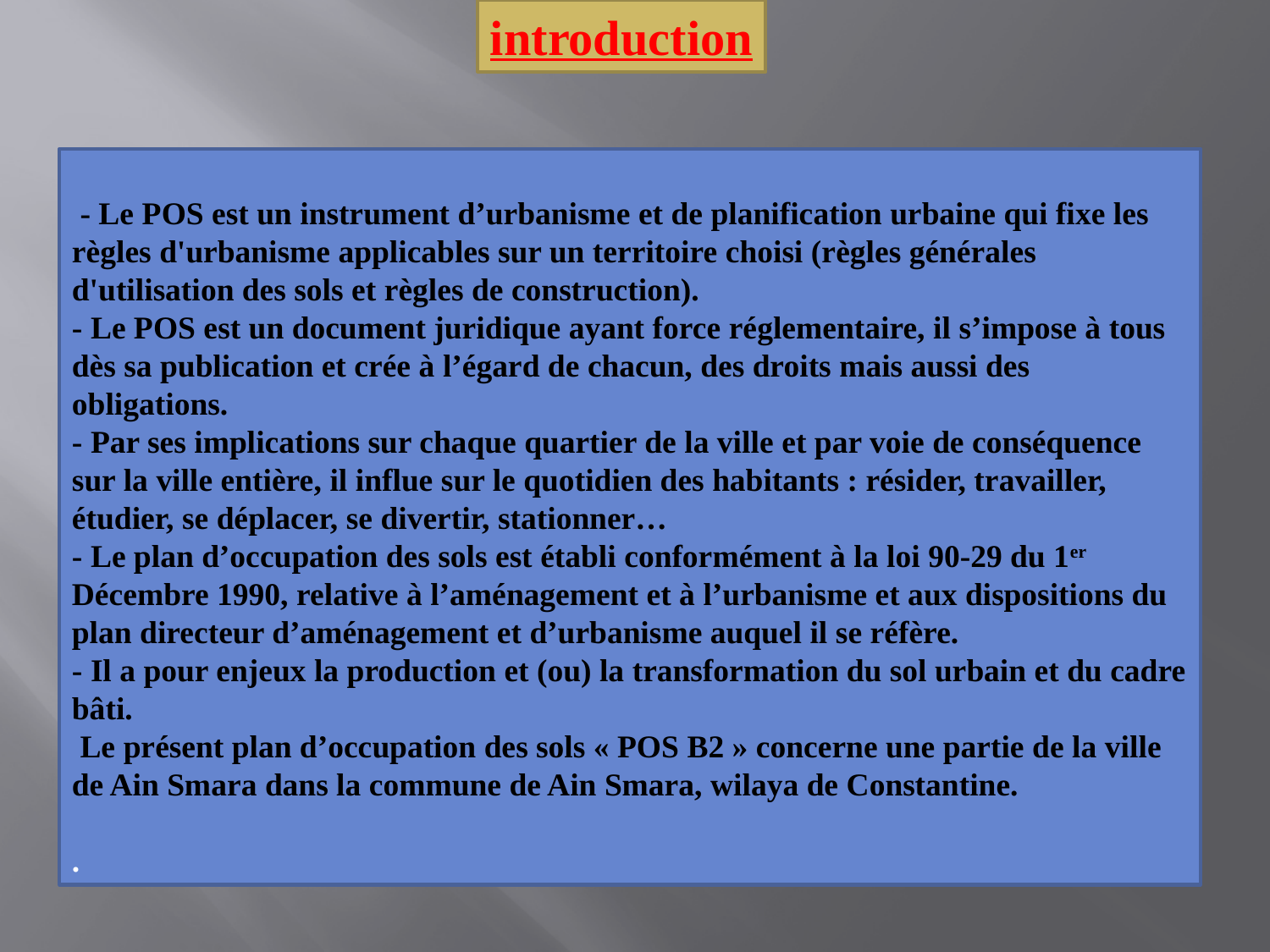

introduction

 - Le POS est un instrument d’urbanisme et de planification urbaine qui fixe les règles d'urbanisme applicables sur un territoire choisi (règles générales d'utilisation des sols et règles de construction).
- Le POS est un document juridique ayant force réglementaire, il s’impose à tous dès sa publication et crée à l’égard de chacun, des droits mais aussi des obligations.
- Par ses implications sur chaque quartier de la ville et par voie de conséquence sur la ville entière, il influe sur le quotidien des habitants : résider, travailler, étudier, se déplacer, se divertir, stationner…
- Le plan d’occupation des sols est établi conformément à la loi 90-29 du 1er Décembre 1990, relative à l’aménagement et à l’urbanisme et aux dispositions du plan directeur d’aménagement et d’urbanisme auquel il se réfère.
- Il a pour enjeux la production et (ou) la transformation du sol urbain et du cadre bâti.
 Le présent plan d’occupation des sols « POS B2 » concerne une partie de la ville de Ain Smara dans la commune de Ain Smara, wilaya de Constantine.

.